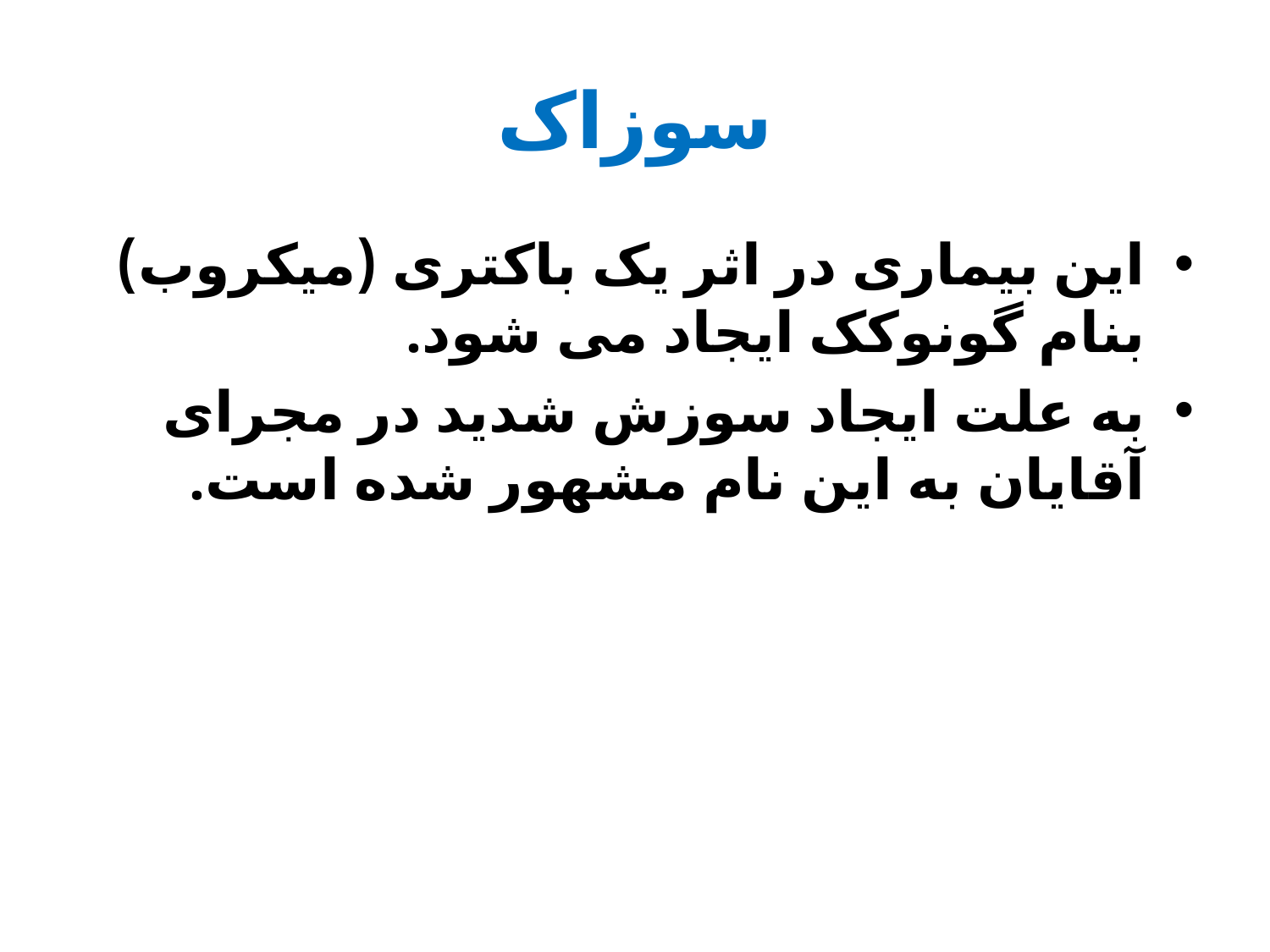

# سوزاک
این بیماری در اثر یک باکتری (میکروب) بنام گونوکک ایجاد می شود.
به علت ایجاد سوزش شدید در مجرای آقایان به این نام مشهور شده است.